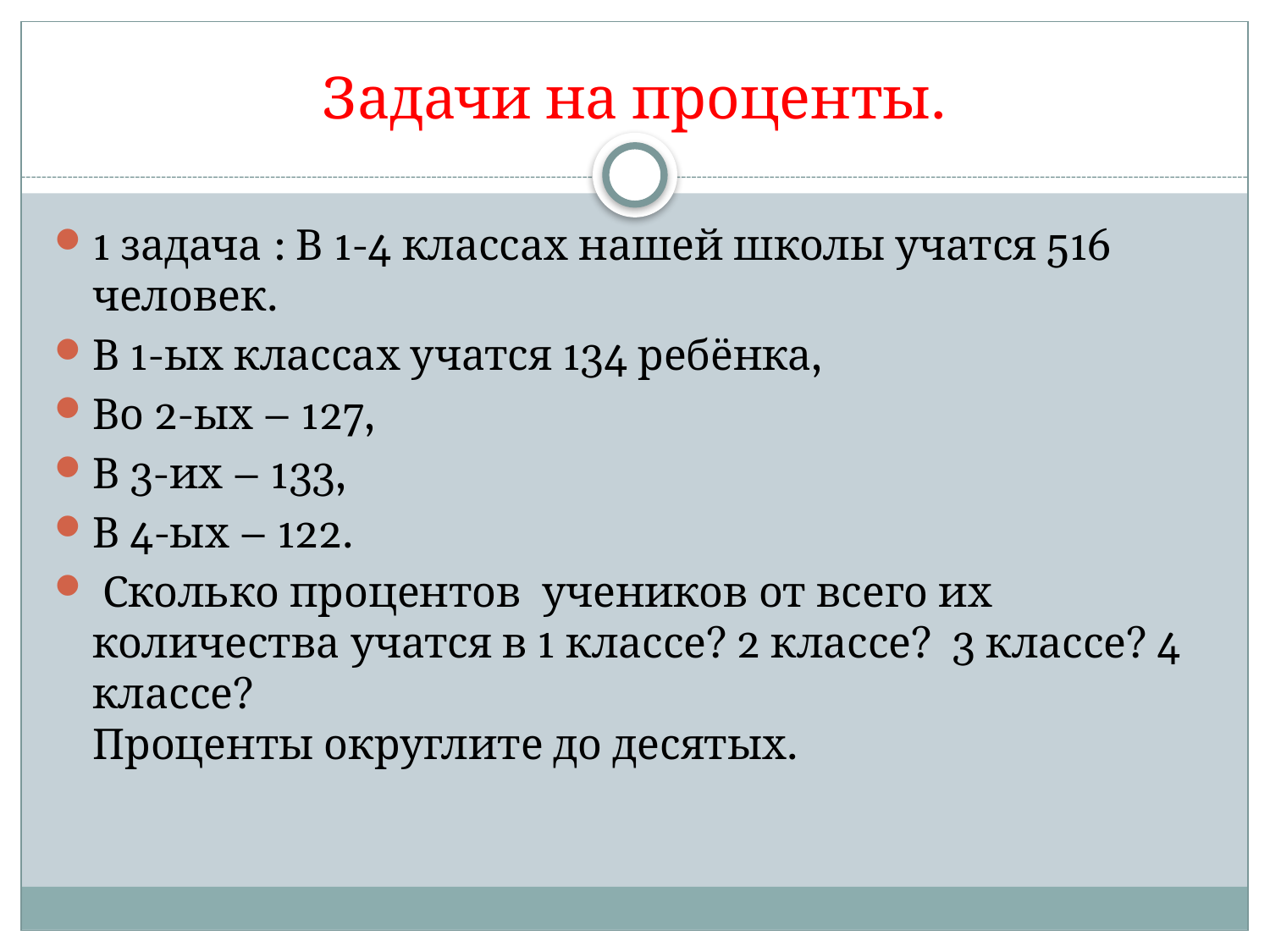

# Задачи на проценты.
1 задача : В 1-4 классах нашей школы учатся 516 человек.
В 1-ых классах учатся 134 ребёнка,
Во 2-ых – 127,
В 3-их – 133,
В 4-ых – 122.
 Сколько процентов  учеников от всего их количества учатся в 1 классе? 2 классе?  3 классе? 4 классе?
Проценты округлите до десятых.